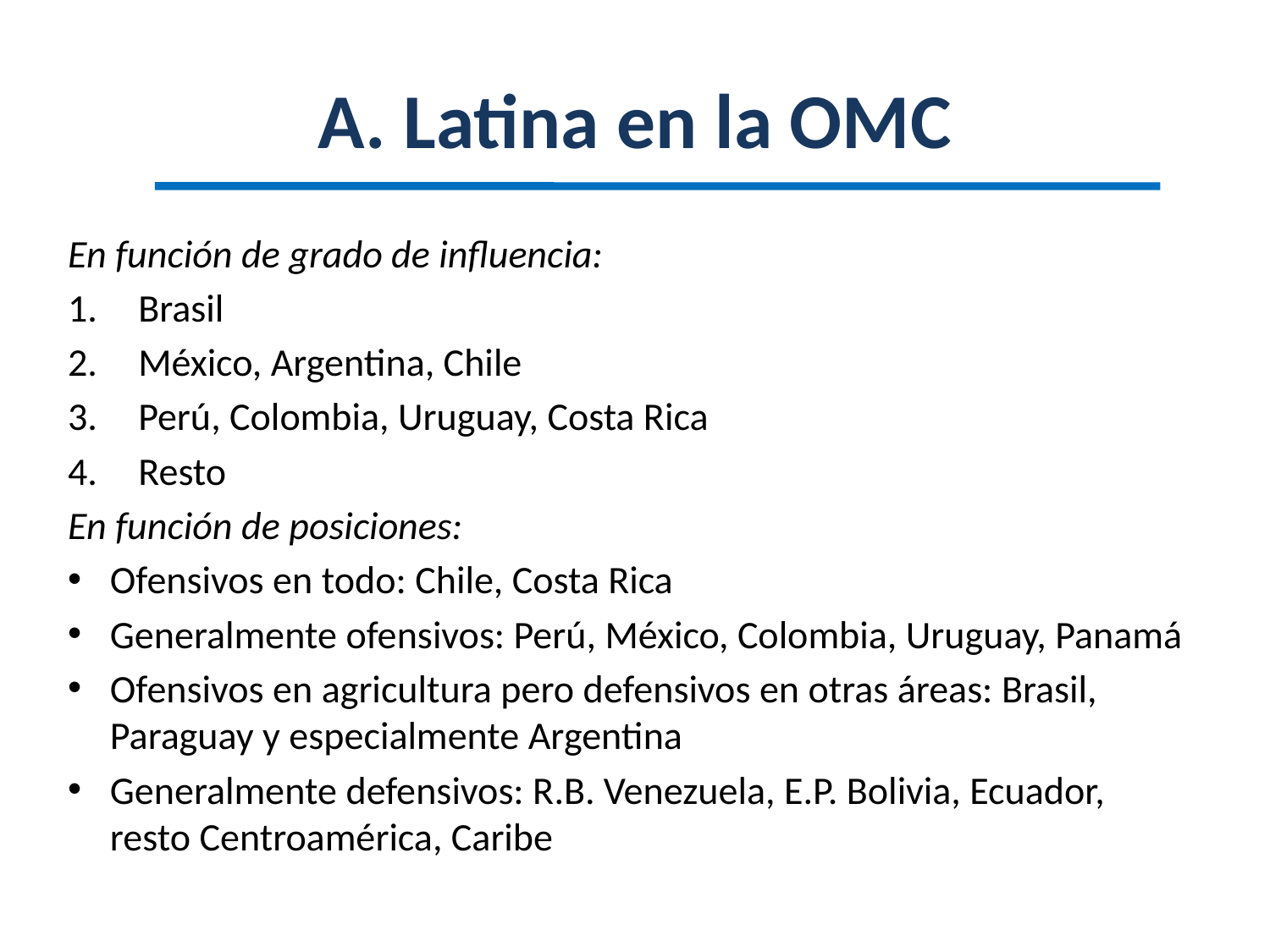

# A. Latina en la OMC

En función de grado de influencia:
Brasil
México, Argentina, Chile
Perú, Colombia, Uruguay, Costa Rica
Resto
En función de posiciones:
Ofensivos en todo: Chile, Costa Rica
Generalmente ofensivos: Perú, México, Colombia, Uruguay, Panamá
Ofensivos en agricultura pero defensivos en otras áreas: Brasil, Paraguay y especialmente Argentina
Generalmente defensivos: R.B. Venezuela, E.P. Bolivia, Ecuador, resto Centroamérica, Caribe